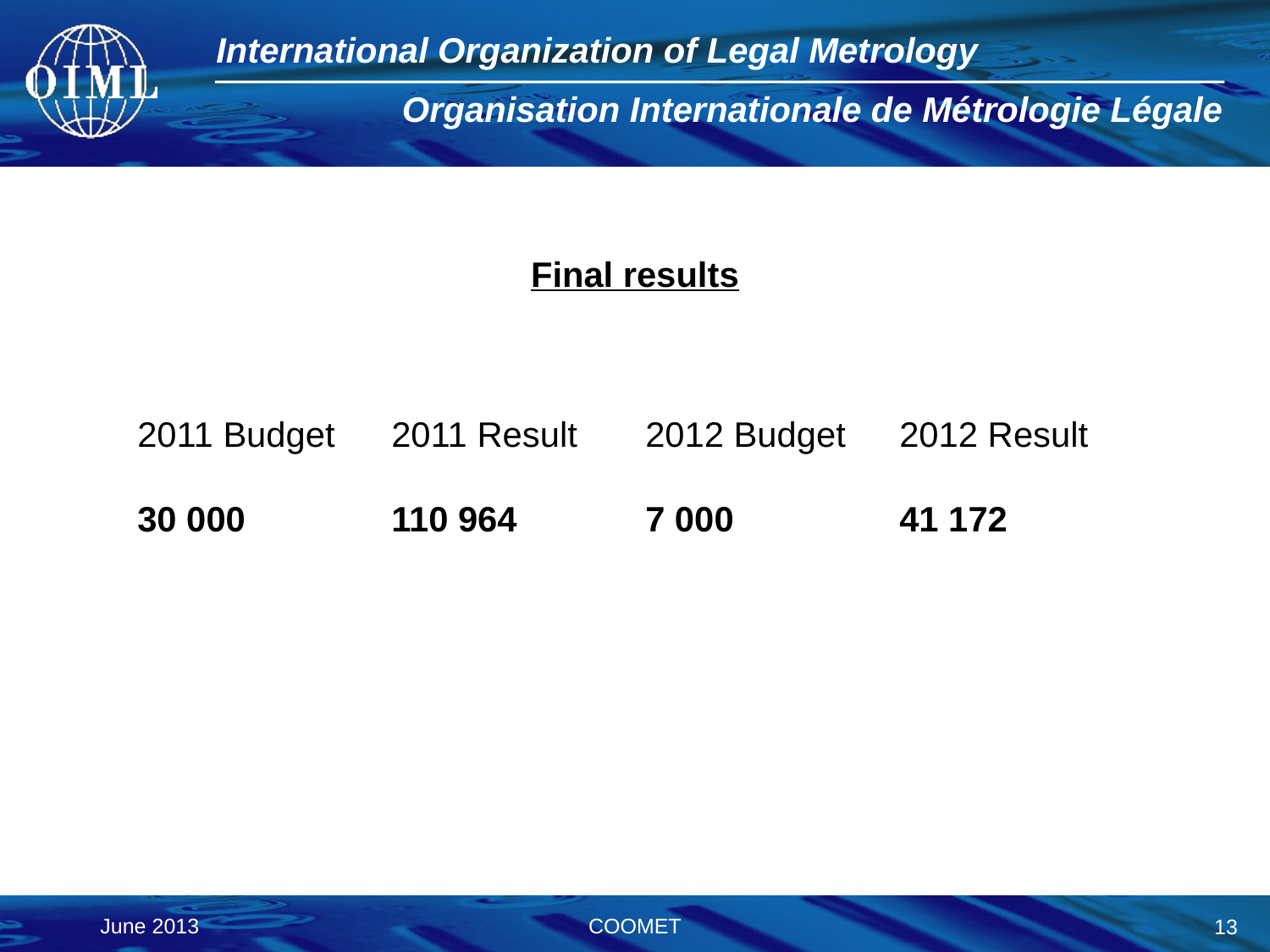

Final results
2011 Budget	2011 Result	2012 Budget	2012 Result
30 000      	110 964          	7 000        	41 172
COOMET
June 2013
13